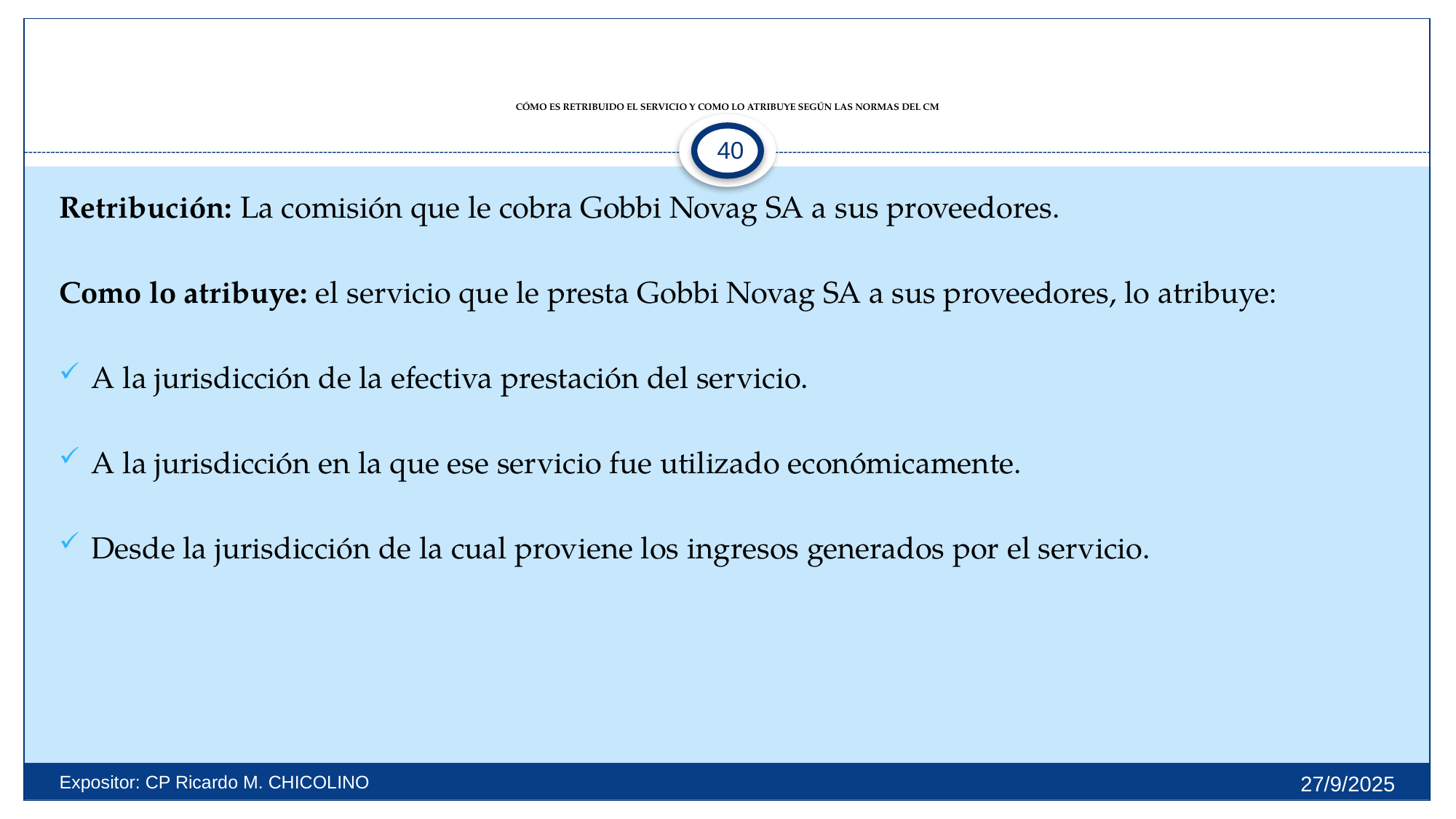

# CÓMO ES RETRIBUIDO EL SERVICIO Y COMO LO ATRIBUYE SEGÚN LAS NORMAS DEL CM
40
Retribución: La comisión que le cobra Gobbi Novag SA a sus proveedores.

Como lo atribuye: el servicio que le presta Gobbi Novag SA a sus proveedores, lo atribuye:

A la jurisdicción de la efectiva prestación del servicio.

A la jurisdicción en la que ese servicio fue utilizado económicamente.

Desde la jurisdicción de la cual proviene los ingresos generados por el servicio.

27/9/2025
Expositor: CP Ricardo M. CHICOLINO